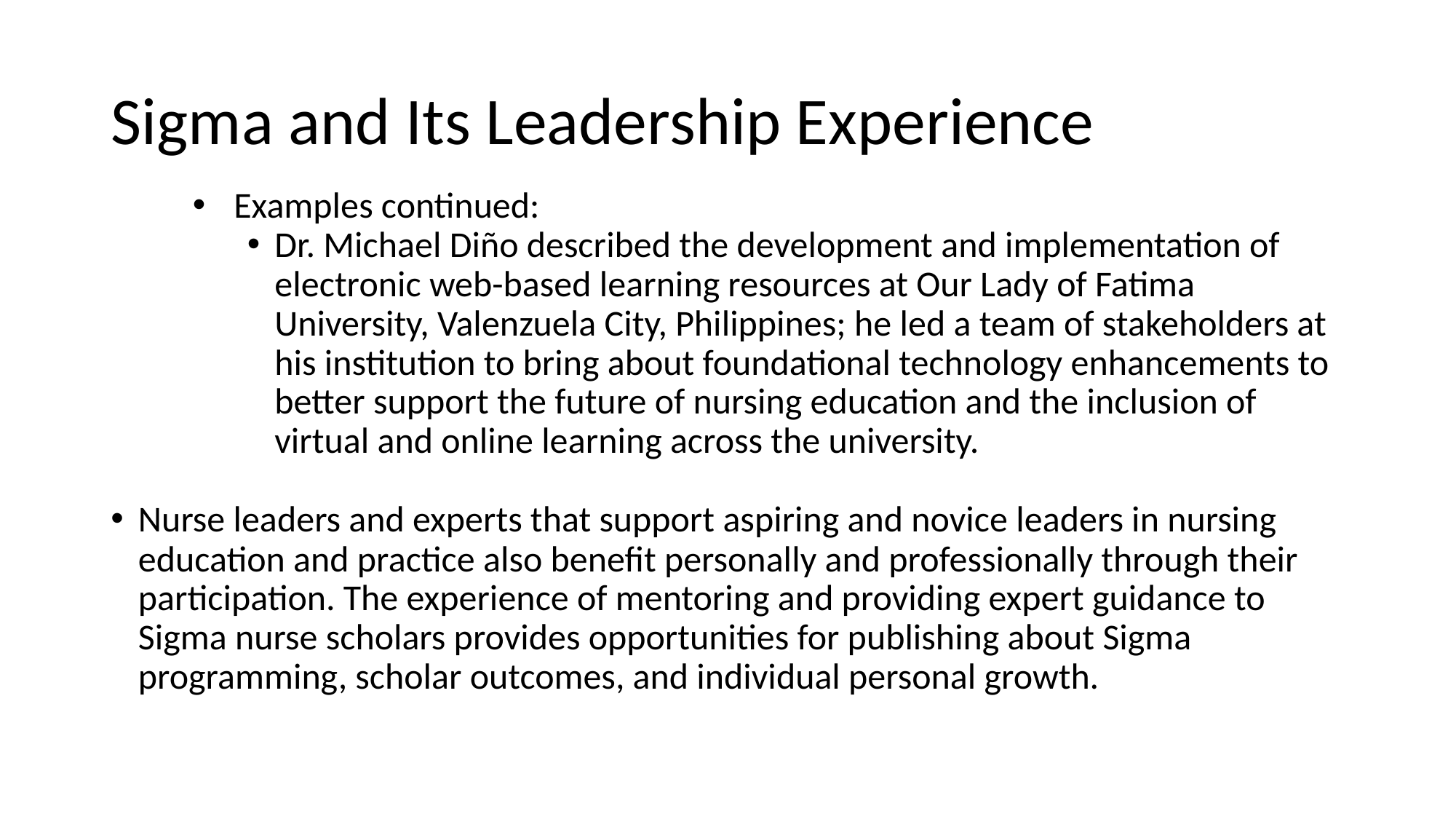

# Sigma and Its Leadership Experience
Examples continued:
Dr. Michael Diño described the development and implementation of electronic web-based learning resources at Our Lady of Fatima University, Valenzuela City, Philippines; he led a team of stakeholders at his institution to bring about foundational technology enhancements to better support the future of nursing education and the inclusion of virtual and online learning across the university.

Nurse leaders and experts that support aspiring and novice leaders in nursing education and practice also benefit personally and professionally through their participation. The experience of mentoring and providing expert guidance to Sigma nurse scholars provides opportunities for publishing about Sigma programming, scholar outcomes, and individual personal growth.